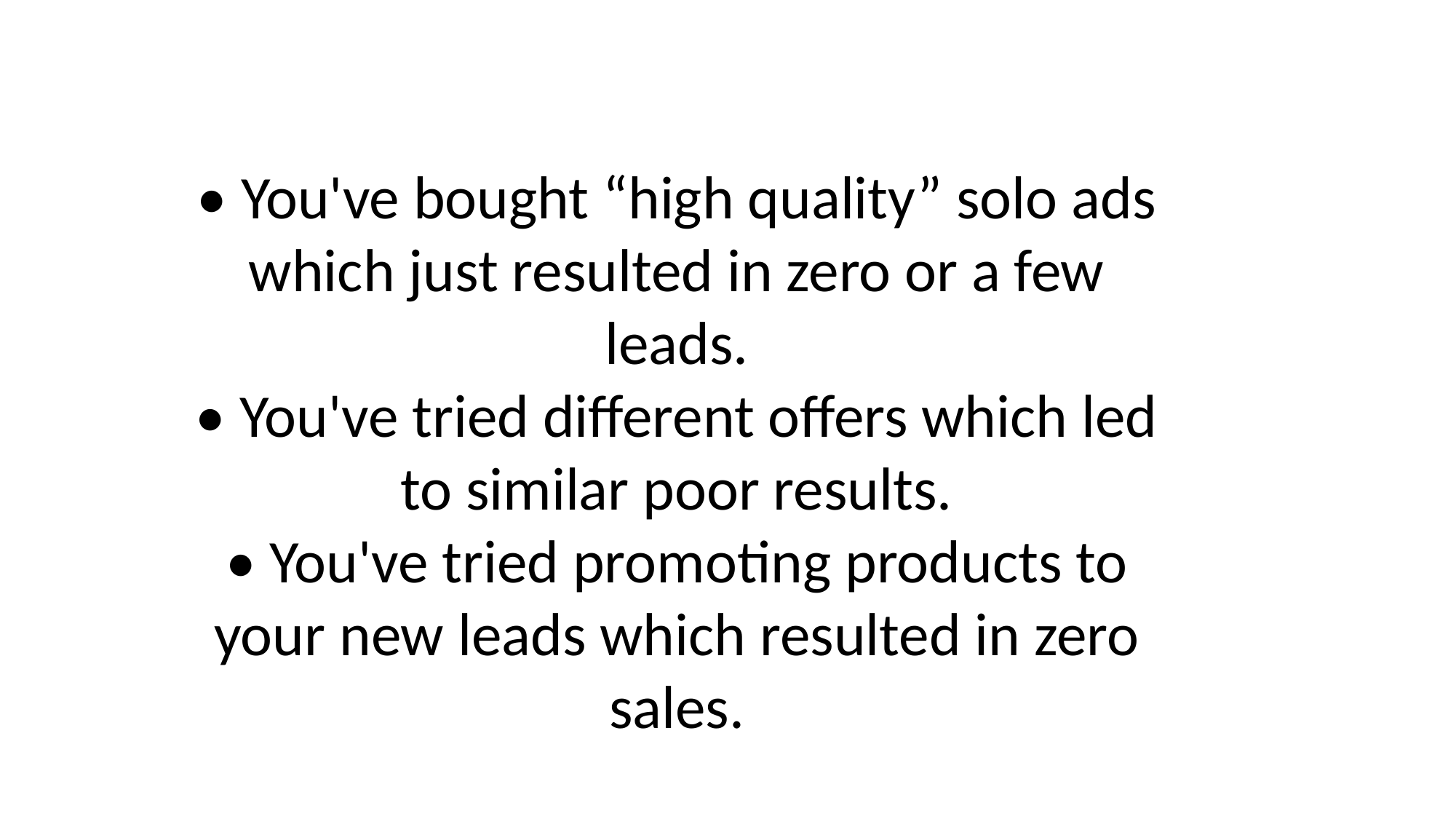

• You've bought “high quality” solo ads which just resulted in zero or a few leads.
• You've tried different offers which led to similar poor results.
• You've tried promoting products to your new leads which resulted in zero sales.